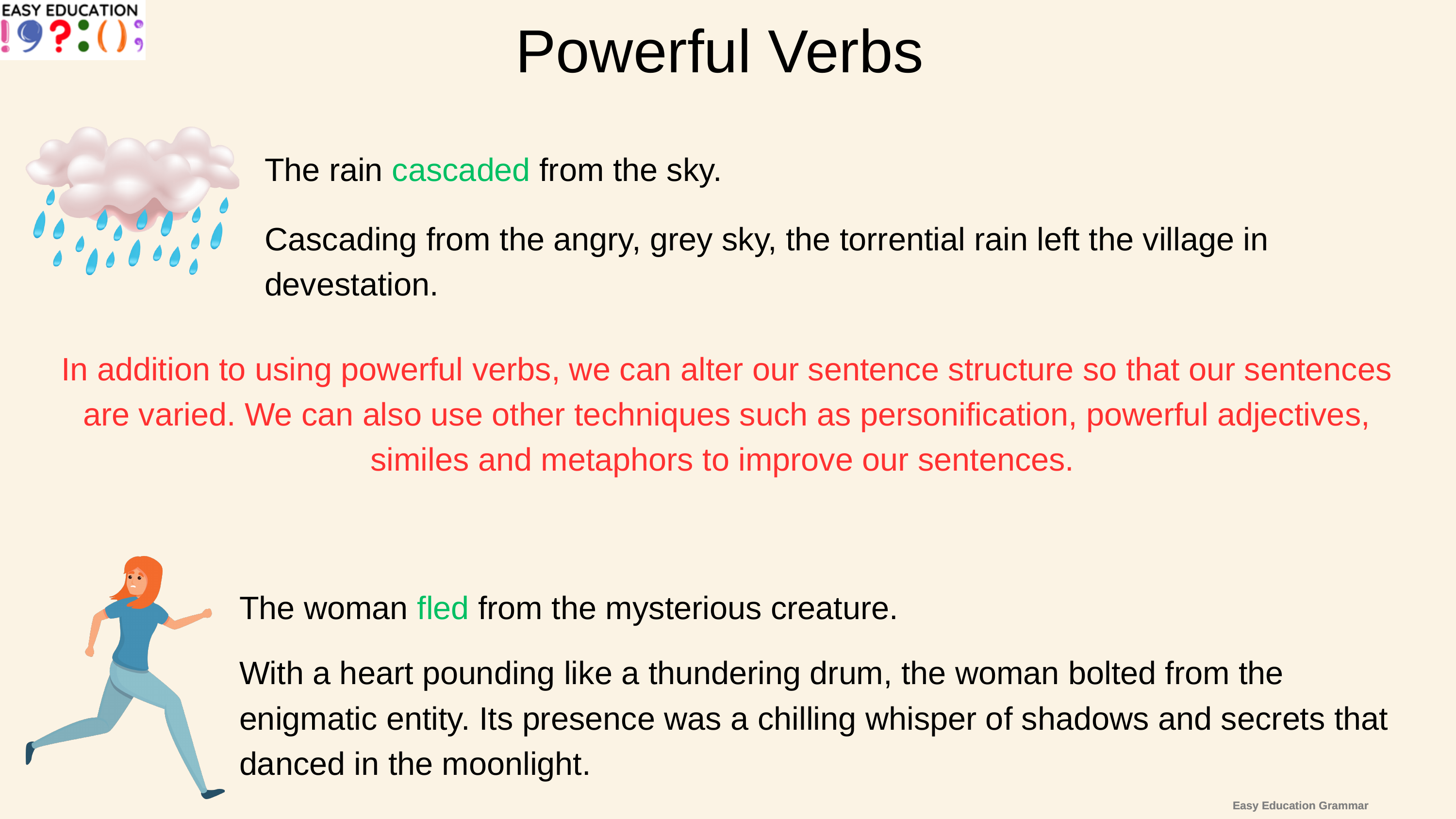

Powerful Verbs

The rain cascaded from the sky.
Cascading from the angry, grey sky, the torrential rain left the village in devestation.
In addition to using powerful verbs, we can alter our sentence structure so that our sentences are varied. We can also use other techniques such as personification, powerful adjectives, similes and metaphors to improve our sentences.

The woman fled from the mysterious creature.
With a heart pounding like a thundering drum, the woman bolted from the enigmatic entity. Its presence was a chilling whisper of shadows and secrets that danced in the moonlight.